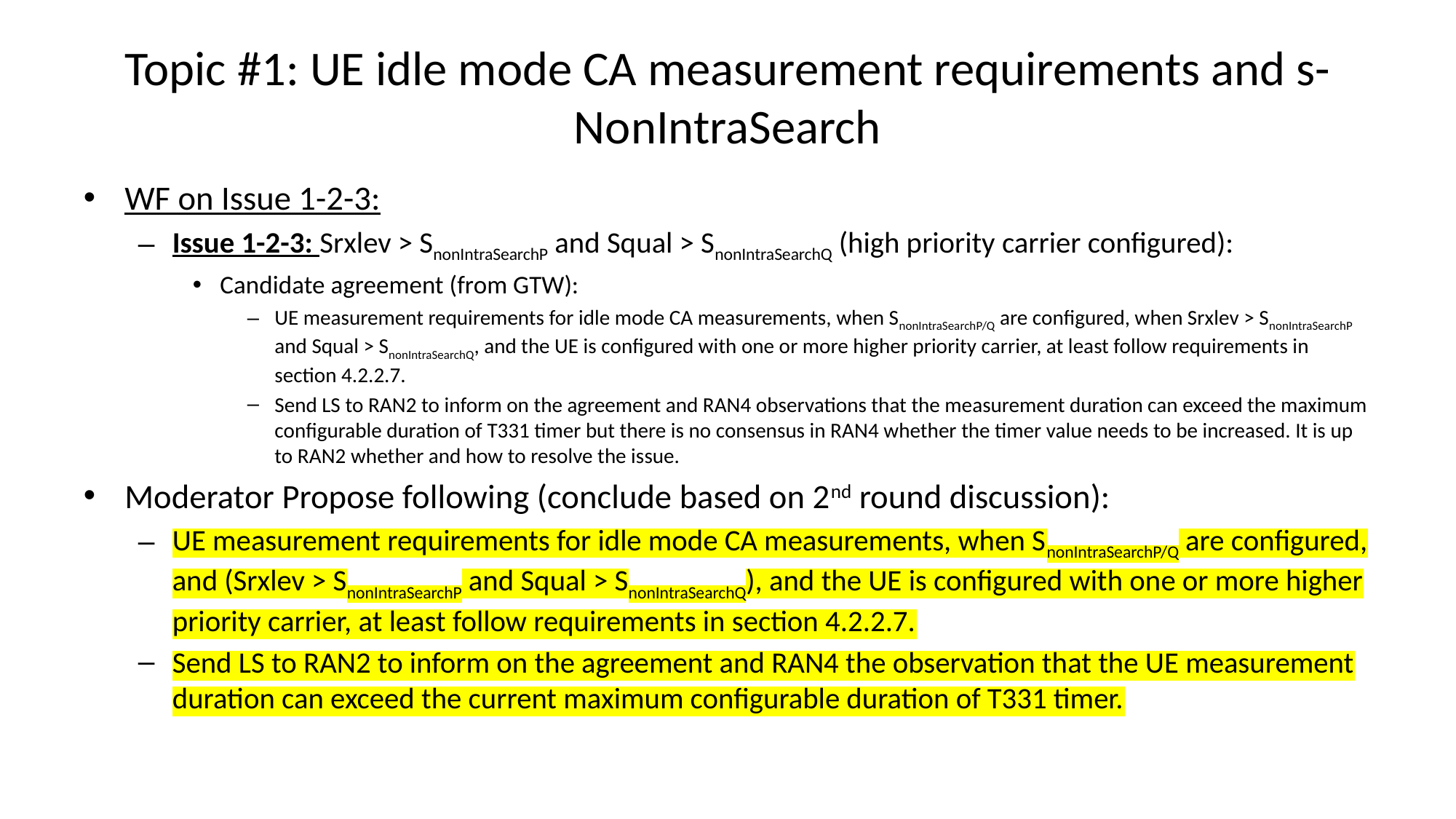

# Topic #1: UE idle mode CA measurement requirements and s-NonIntraSearch
WF on Issue 1-2-3:
Issue 1-2-3: Srxlev > SnonIntraSearchP and Squal > SnonIntraSearchQ (high priority carrier configured):
Candidate agreement (from GTW):
UE measurement requirements for idle mode CA measurements, when SnonIntraSearchP/Q are configured, when Srxlev > SnonIntraSearchP and Squal > SnonIntraSearchQ, and the UE is configured with one or more higher priority carrier, at least follow requirements in section 4.2.2.7.
Send LS to RAN2 to inform on the agreement and RAN4 observations that the measurement duration can exceed the maximum configurable duration of T331 timer but there is no consensus in RAN4 whether the timer value needs to be increased. It is up to RAN2 whether and how to resolve the issue.
Moderator Propose following (conclude based on 2nd round discussion):
UE measurement requirements for idle mode CA measurements, when SnonIntraSearchP/Q are configured, and (Srxlev > SnonIntraSearchP and Squal > SnonIntraSearchQ), and the UE is configured with one or more higher priority carrier, at least follow requirements in section 4.2.2.7.
Send LS to RAN2 to inform on the agreement and RAN4 the observation that the UE measurement duration can exceed the current maximum configurable duration of T331 timer.